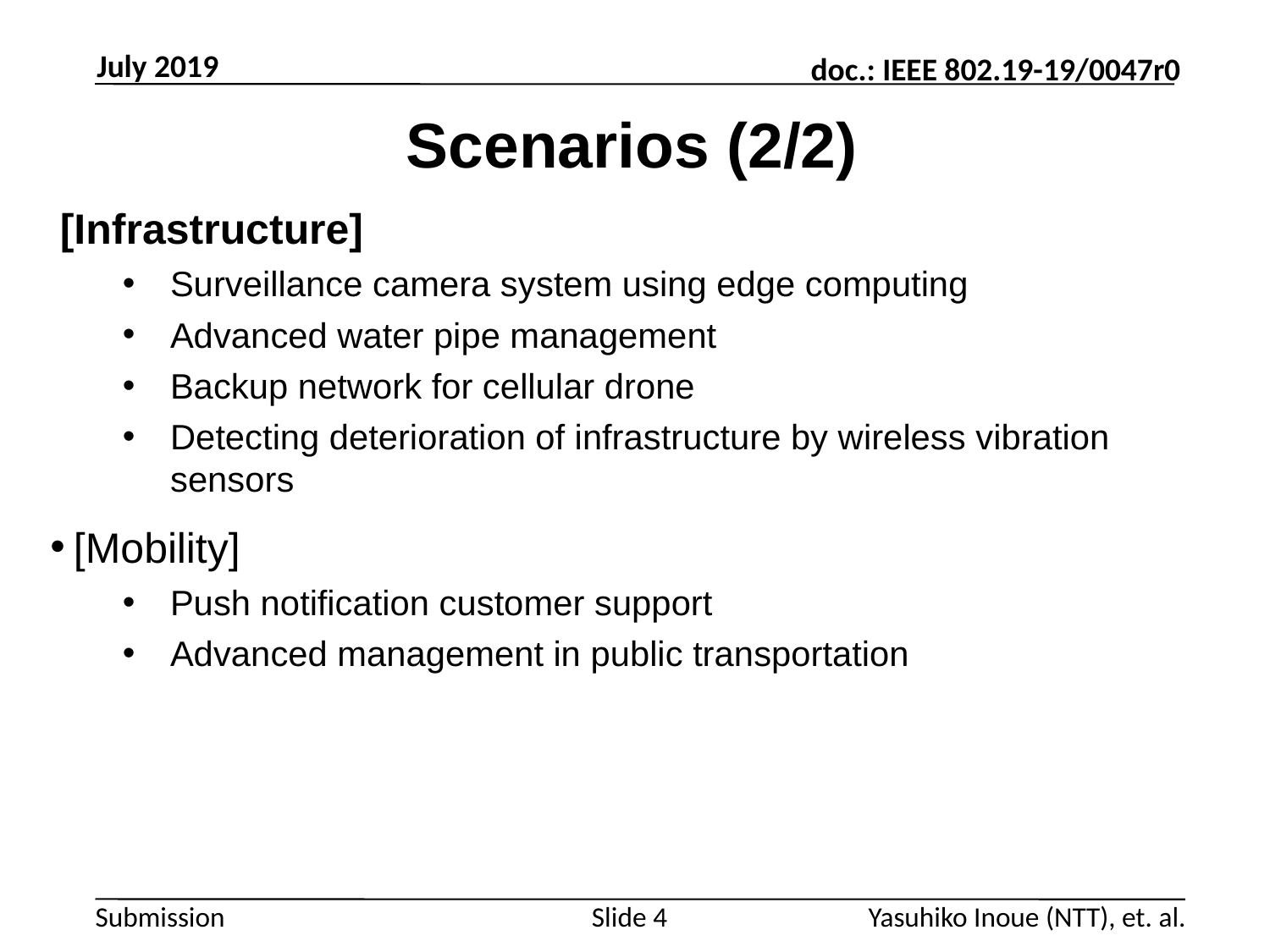

July 2019
# Scenarios (2/2)
 [Infrastructure]
Surveillance camera system using edge computing
Advanced water pipe management
Backup network for cellular drone
Detecting deterioration of infrastructure by wireless vibration sensors
[Mobility]
Push notification customer support
Advanced management in public transportation
Slide 4
Yasuhiko Inoue (NTT), et. al.